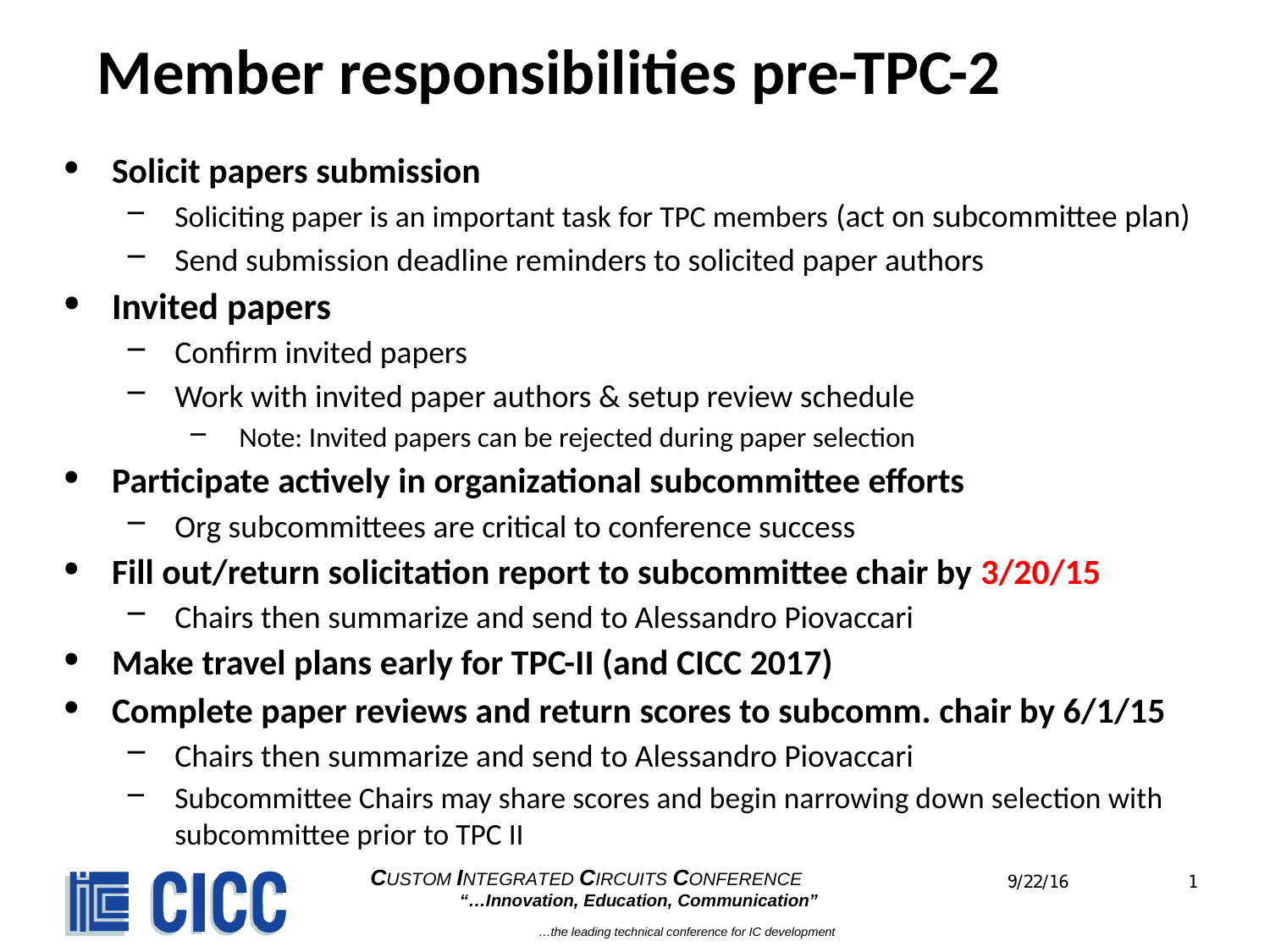

# Member responsibilities pre-TPC-2
Solicit papers submission
Soliciting paper is an important task for TPC members (act on subcommittee plan)
Send submission deadline reminders to solicited paper authors
Invited papers
Confirm invited papers
Work with invited paper authors & setup review schedule
Note: Invited papers can be rejected during paper selection
Participate actively in organizational subcommittee efforts
Org subcommittees are critical to conference success
Fill out/return solicitation report to subcommittee chair by 3/20/15
Chairs then summarize and send to Alessandro Piovaccari
Make travel plans early for TPC-II (and CICC 2017)
Complete paper reviews and return scores to subcomm. chair by 6/1/15
Chairs then summarize and send to Alessandro Piovaccari
Subcommittee Chairs may share scores and begin narrowing down selection with subcommittee prior to TPC II